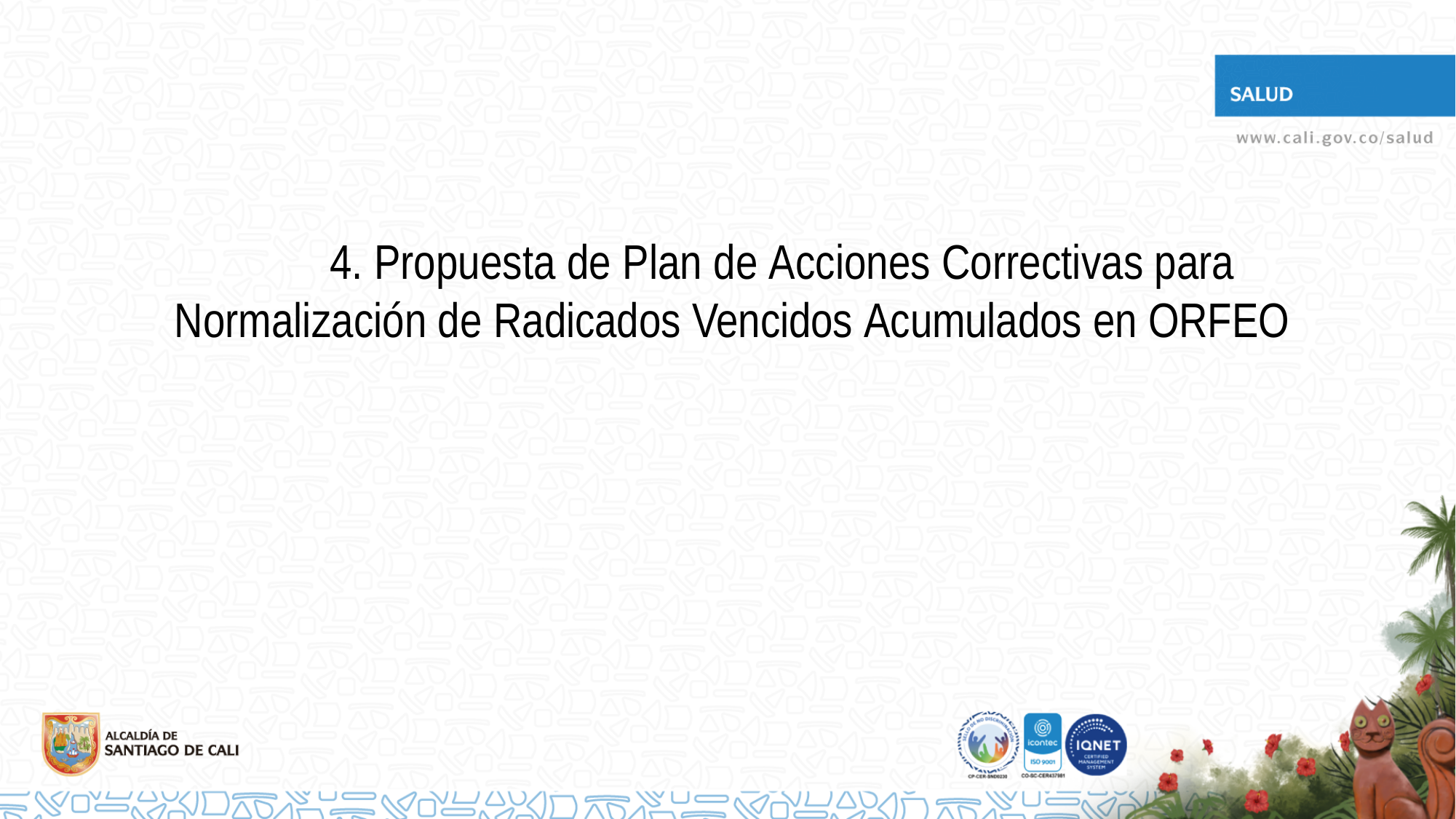

4. Propuesta de Plan de Acciones Correctivas para Normalización de Radicados Vencidos Acumulados en ORFEO